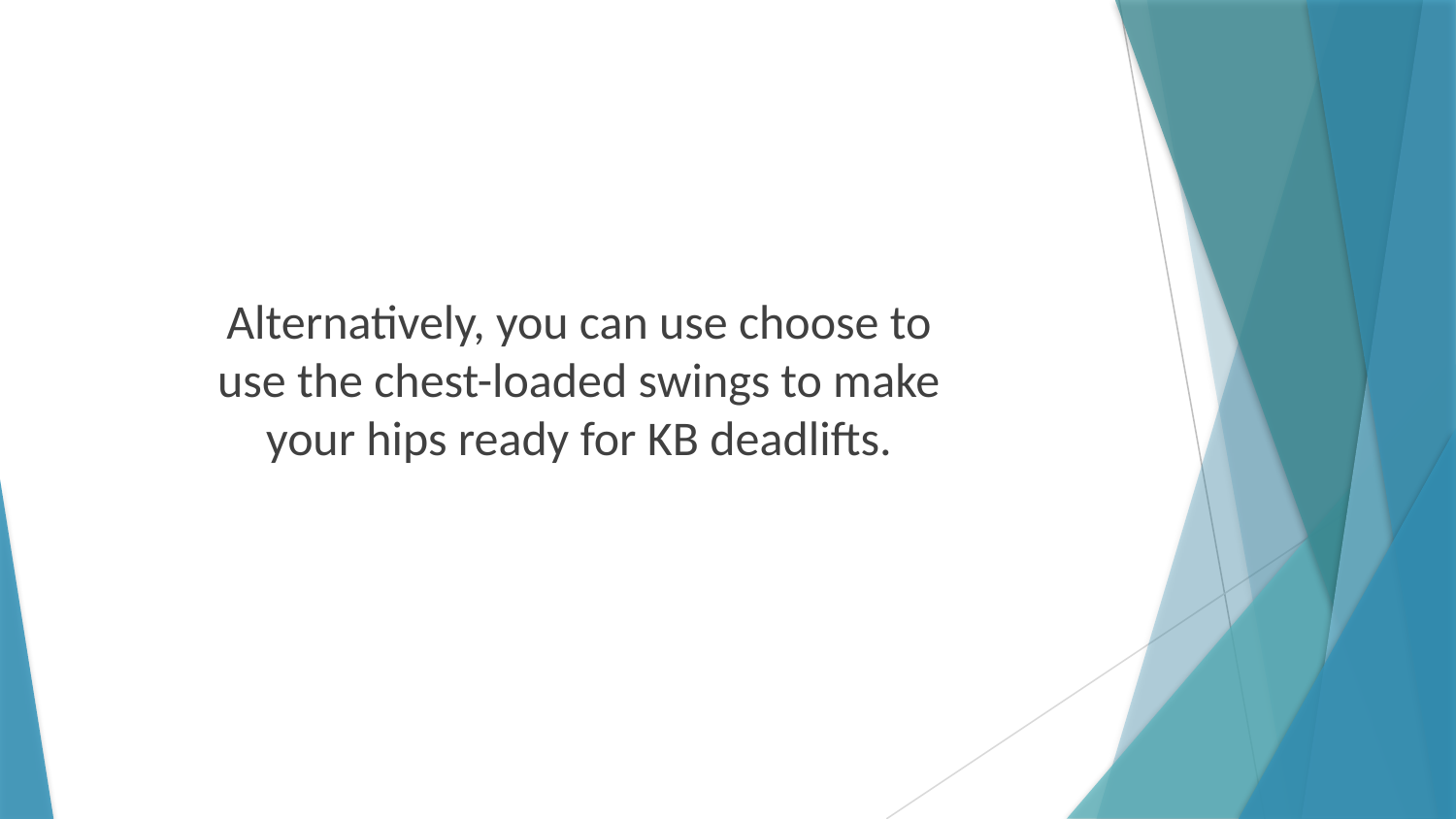

Alternatively, you can use choose to use the chest-loaded swings to make your hips ready for KB deadlifts.